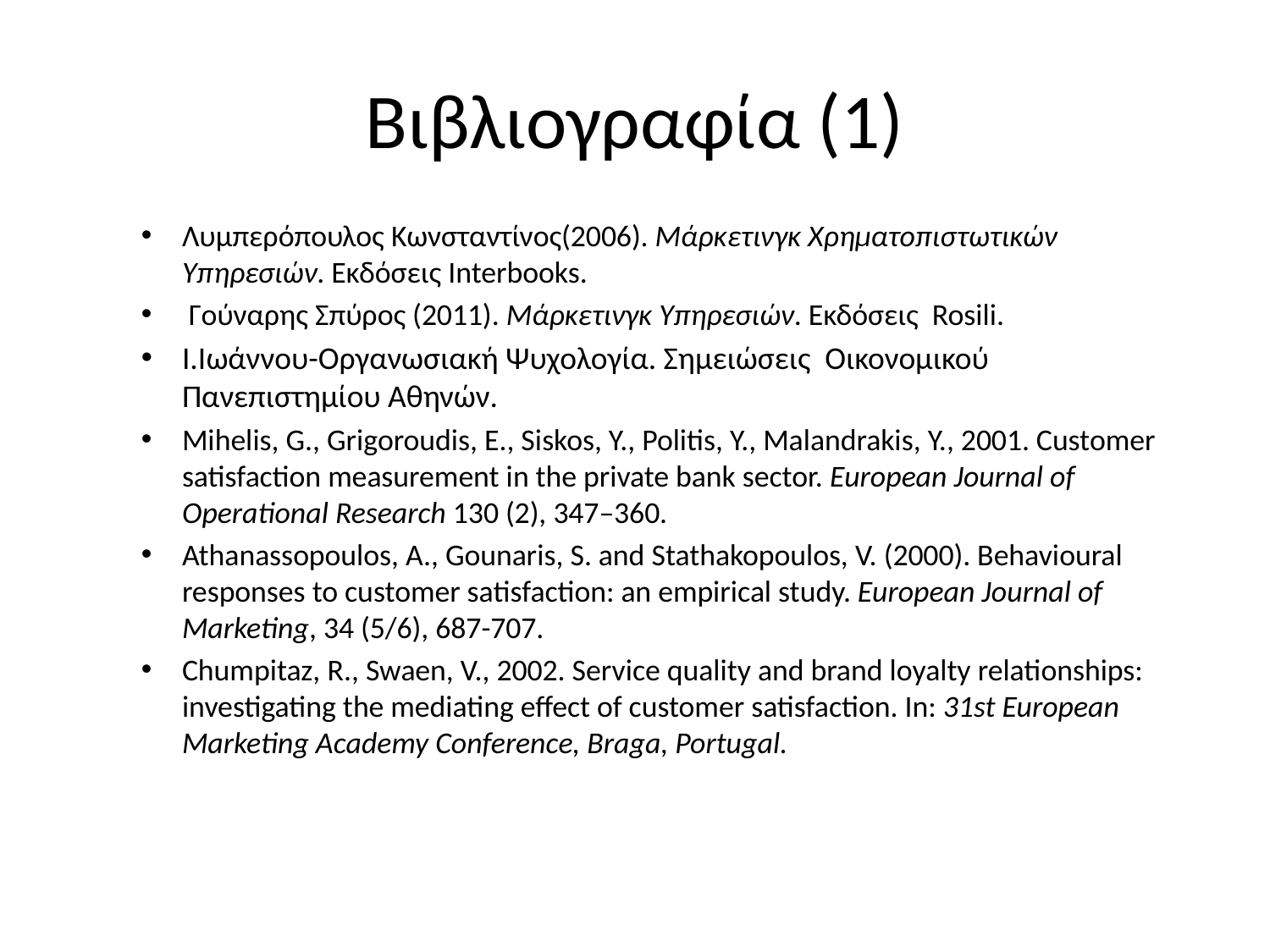

# Βιβλιογραφία (1)

Λυμπερόπουλος Κωνσταντίνος(2006). Μάρκετινγκ Χρηματοπιστωτικών Υπηρεσιών. Εκδόσεις Interbooks.
 Γούναρης Σπύρος (2011). Μάρκετινγκ Υπηρεσιών. Εκδόσεις  Rosili.
Ι.Ιωάννου-Οργανωσιακή Ψυχολογία. Σημειώσεις  Οικονομικού Πανεπιστημίου Αθηνών.
Mihelis, G., Grigoroudis, E., Siskos, Y., Politis, Y., Malandrakis, Y., 2001. Customer satisfaction measurement in the private bank sector. European Journal of Operational Research 130 (2), 347–360.
Athanassopoulos, A., Gounaris, S. and Stathakopoulos, V. (2000). Behavioural responses to customer satisfaction: an empirical study. European Journal of Marketing, 34 (5/6), 687-707.
Chumpitaz, R., Swaen, V., 2002. Service quality and brand loyalty relationships: investigating the mediating effect of customer satisfaction. In: 31st European Marketing Academy Conference, Braga, Portugal.